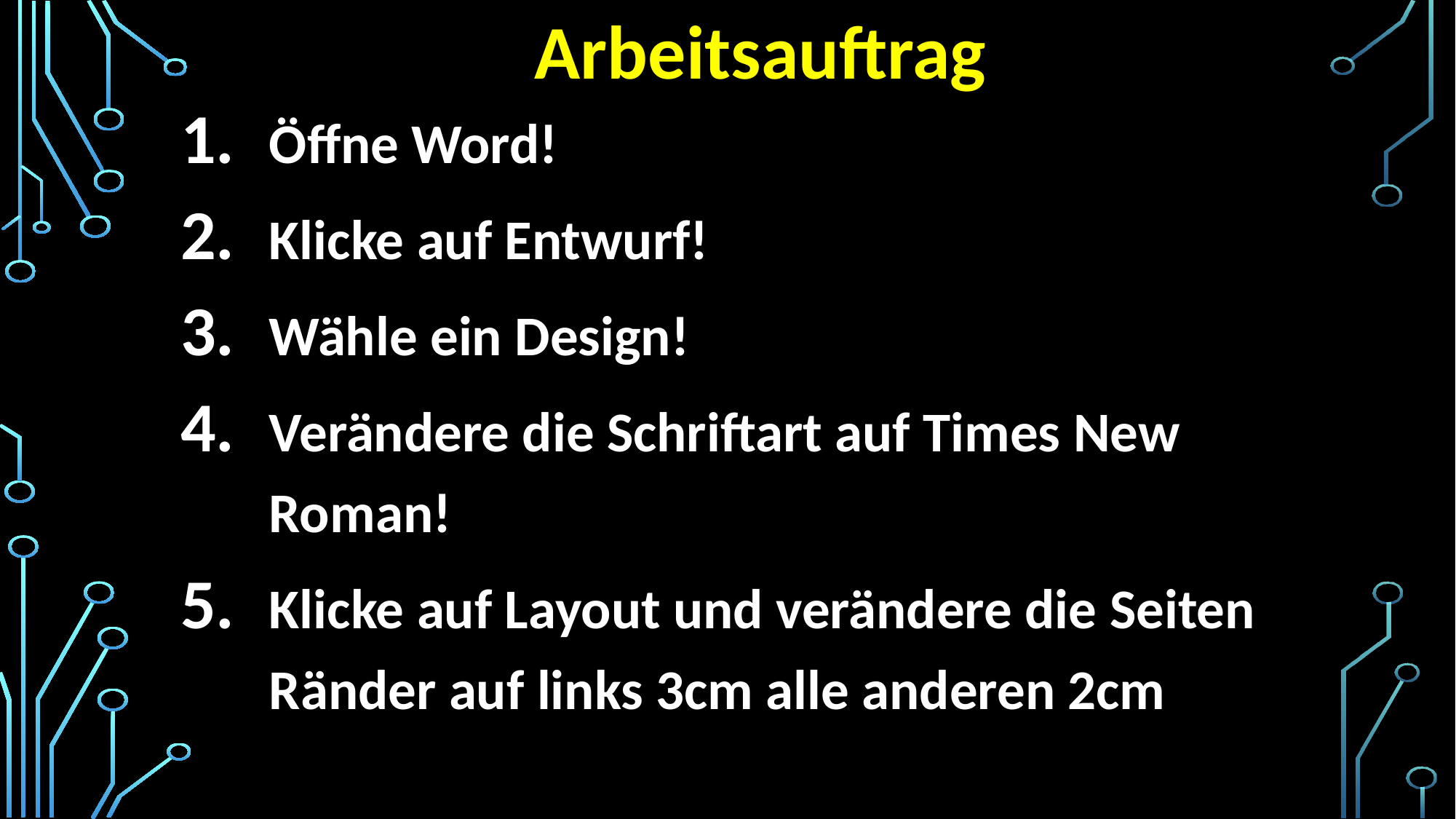

# Arbeitsauftrag
Öffne Word!
Klicke auf Entwurf!
Wähle ein Design!
Verändere die Schriftart auf Times New Roman!
Klicke auf Layout und verändere die Seiten Ränder auf links 3cm alle anderen 2cm